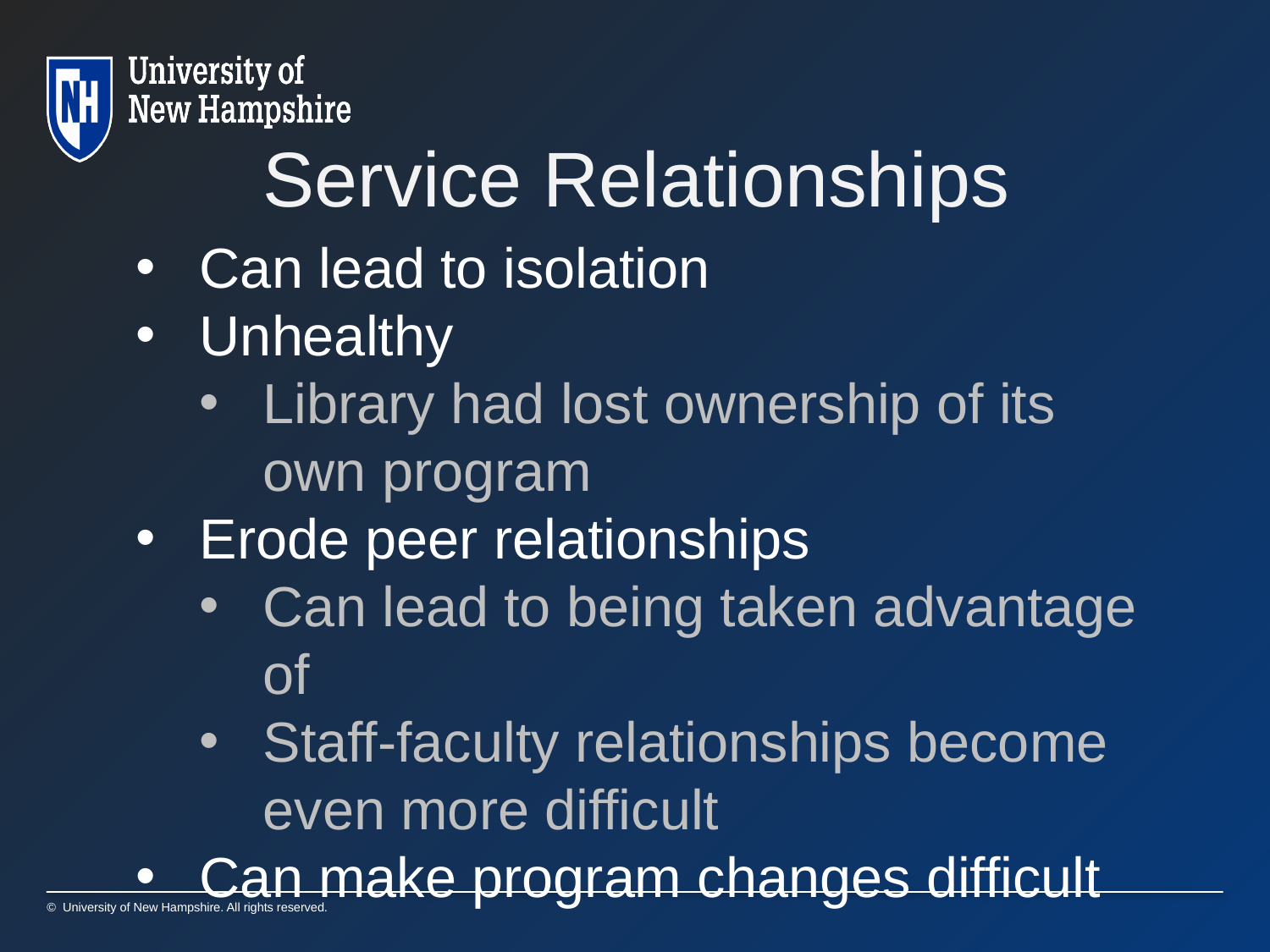

# Service Relationships
Can lead to isolation
Unhealthy
Library had lost ownership of its own program
Erode peer relationships
Can lead to being taken advantage of
Staff-faculty relationships become even more difficult
Can make program changes difficult